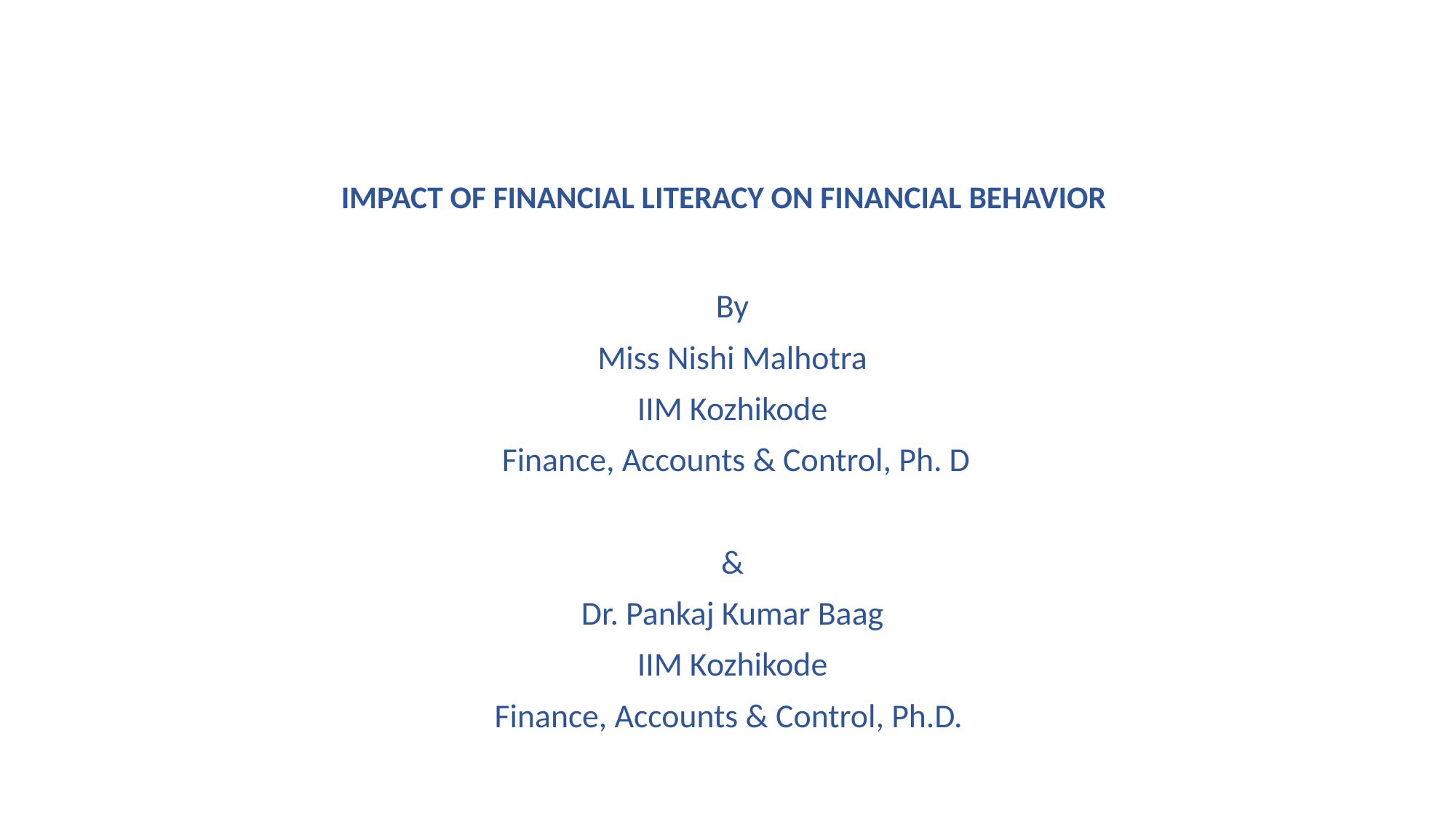

# IMPACT OF FINANCIAL LITERACY ON FINANCIAL BEHAVIOR
By
Miss Nishi Malhotra
IIM Kozhikode
Finance, Accounts & Control, Ph. D

&
Dr. Pankaj Kumar Baag
IIM Kozhikode
Finance, Accounts & Control, Ph.D.